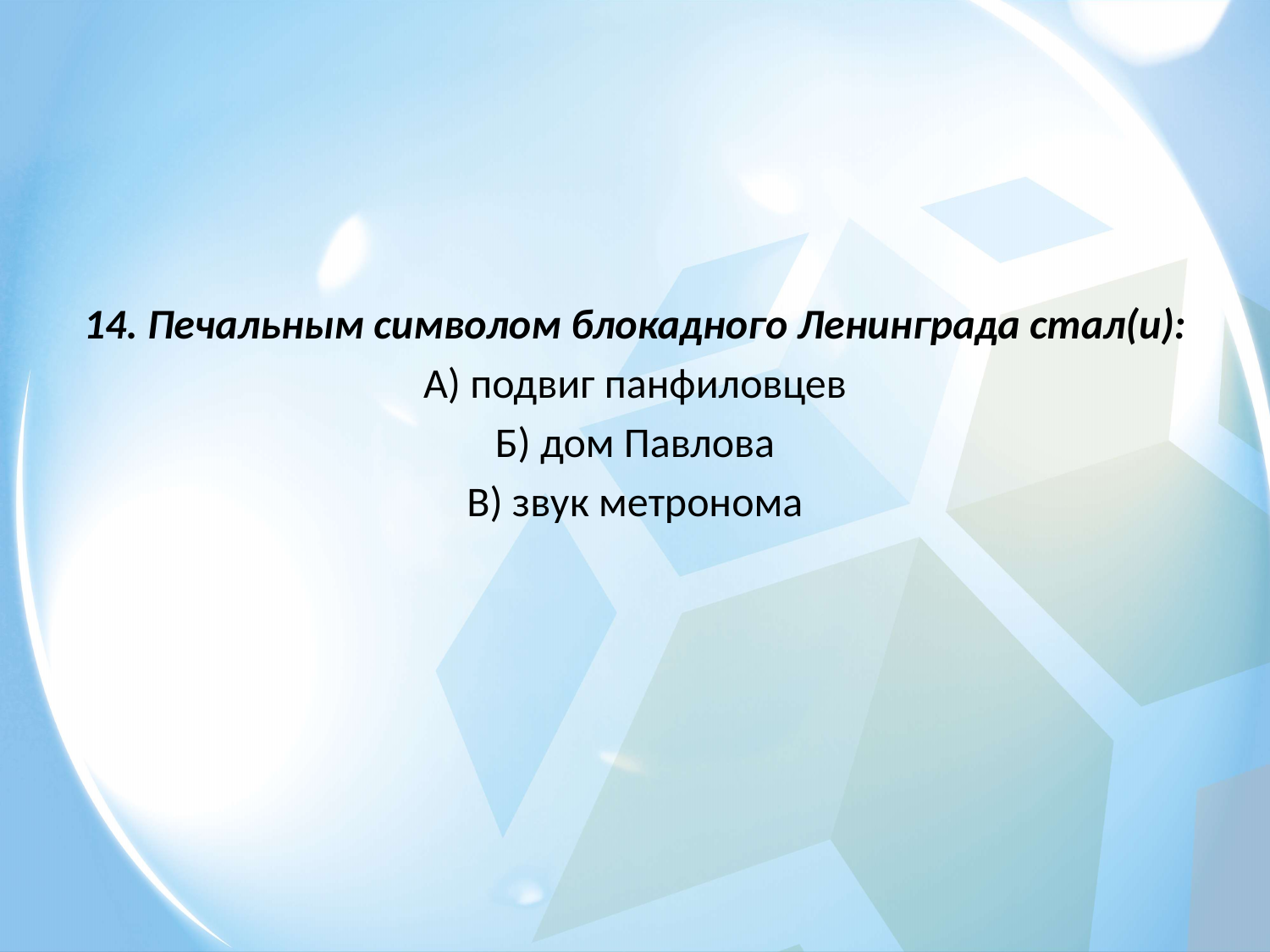

14. Печальным символом блокадного Ленинграда стал(и):
А) подвиг панфиловцев
Б) дом Павлова
В) звук метронома